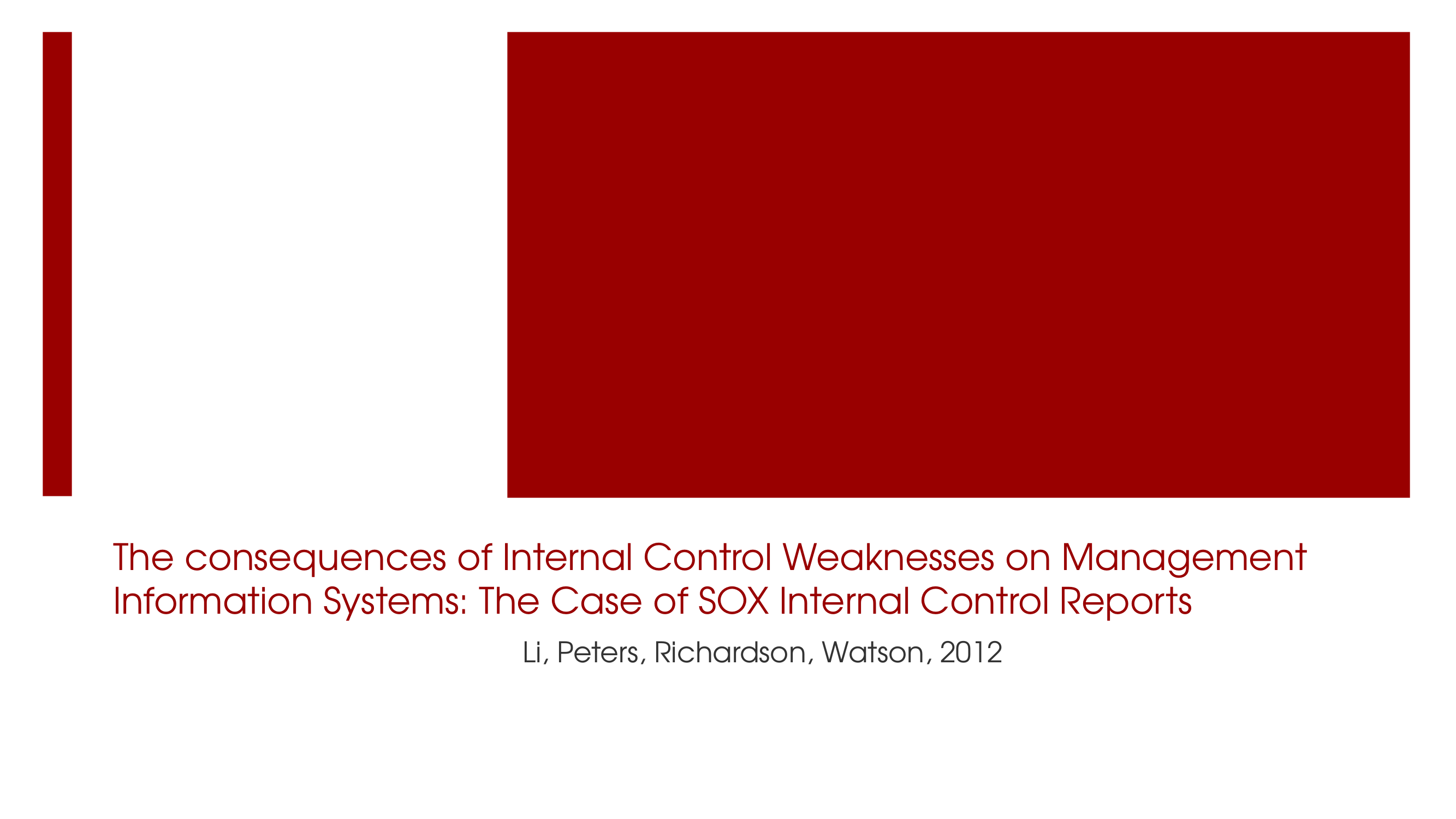

# The consequences of Internal Control Weaknesses on Management Information Systems: The Case of SOX Internal Control Reports
Li, Peters, Richardson, Watson, 2012